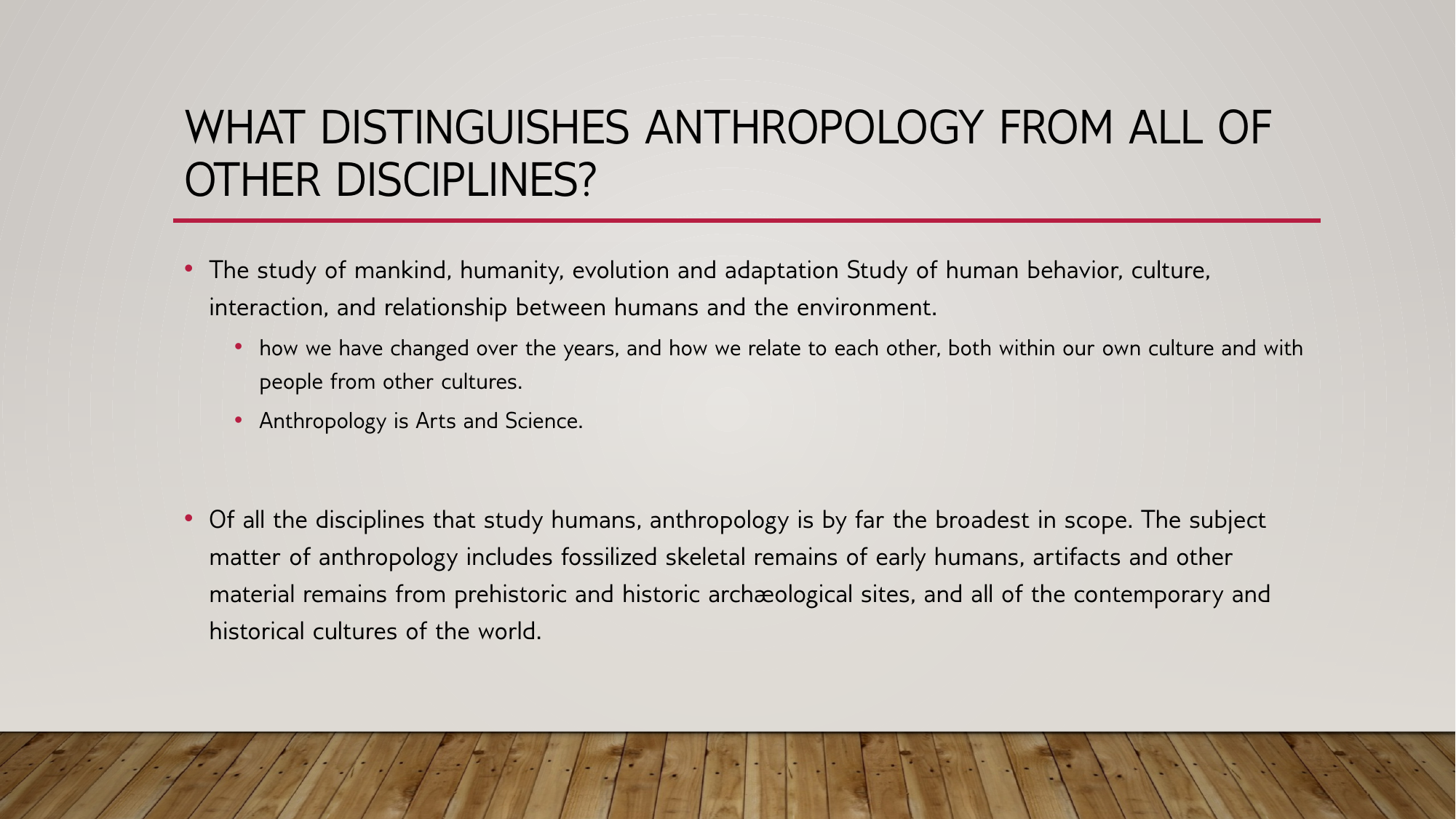

# What distinguishes anthropology from all of other disciplines?
The study of mankind, humanity, evolution and adaptation Study of human behavior, culture, interaction, and relationship between humans and the environment.
how we have changed over the years, and how we relate to each other, both within our own culture and with people from other cultures.
Anthropology is Arts and Science.

Of all the disciplines that study humans, anthropology is by far the broadest in scope. The subject matter of anthropology includes fossilized skeletal remains of early humans, artifacts and other material remains from prehistoric and historic archaeological sites, and all of the contemporary and historical cultures of the world.